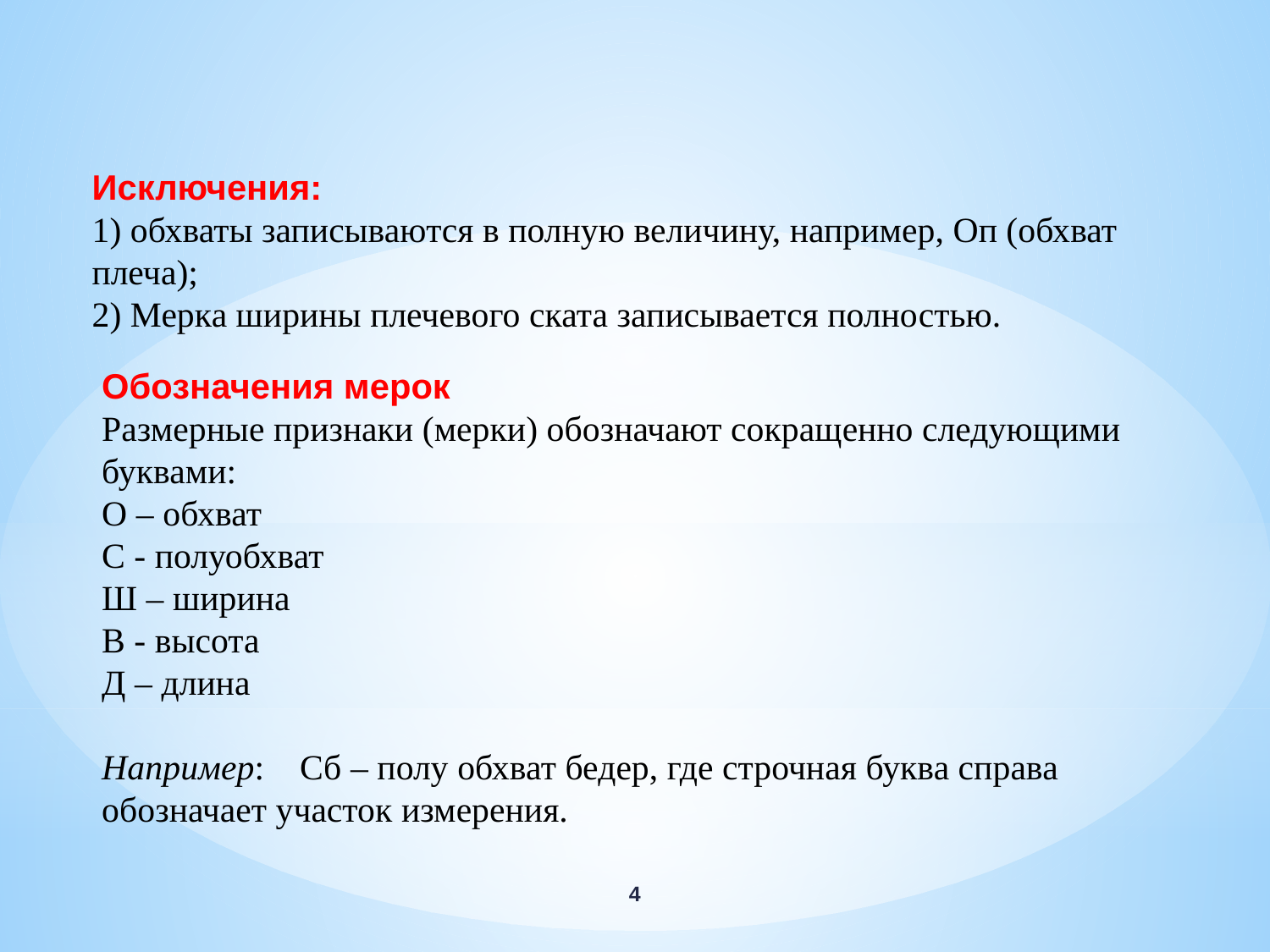

Исключения:
1) обхваты записываются в полную величину, например, Оп (обхват плеча);
2) Мерка ширины плечевого ската записывается полностью.
Обозначения мерок
Размерные признаки (мерки) обозначают сокращенно следующими буквами:
О – обхват
С - полуобхват
Ш – ширина
В - высота
Д – длина

Например:    Сб – полу обхват бедер, где строчная буква справа обозначает участок измерения.
4